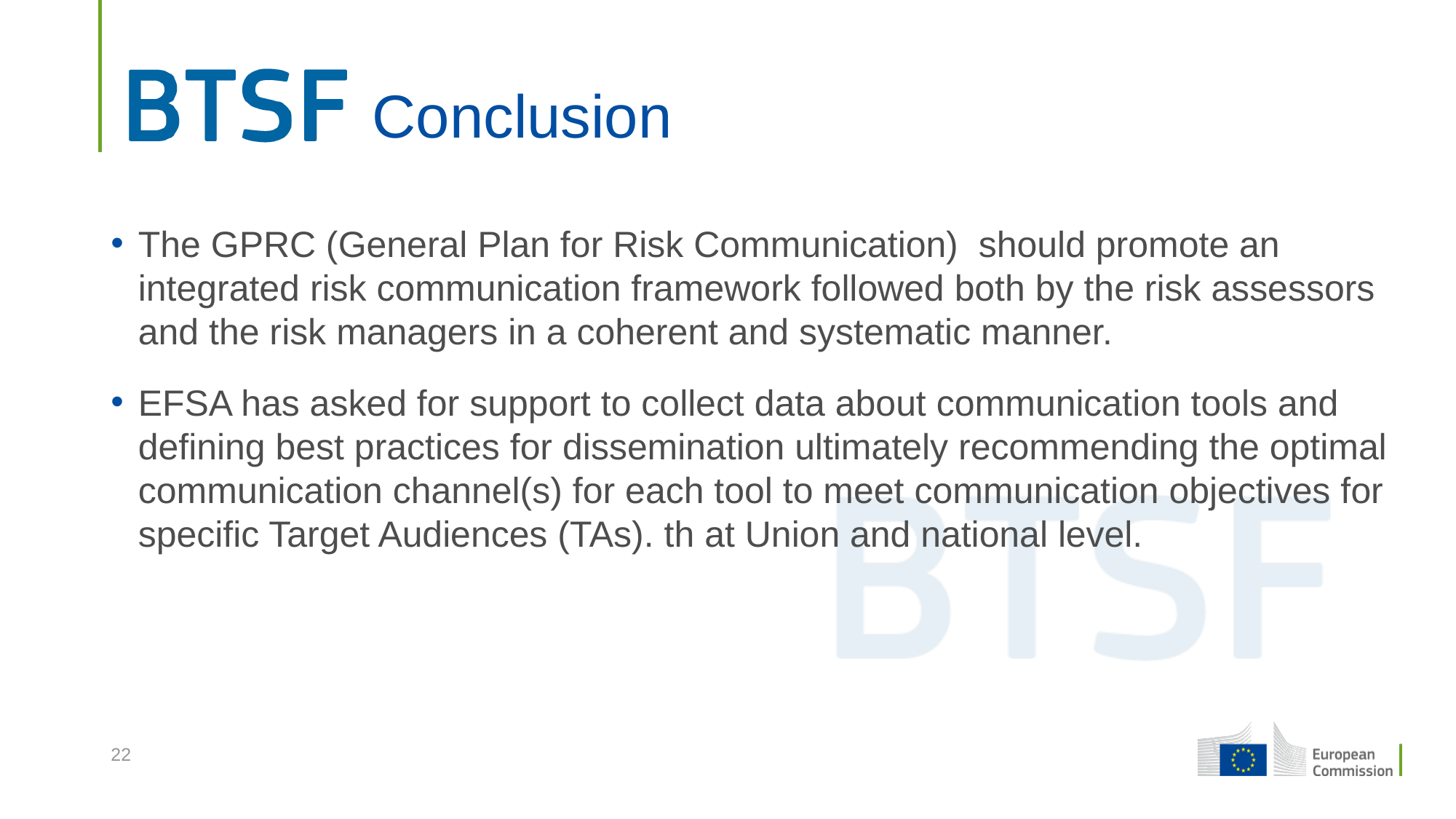

# Conclusion
The GPRC (General Plan for Risk Communication)  should promote an integrated risk communication framework followed both by the risk assessors and the risk managers in a coherent and systematic manner.
EFSA has asked for support to collect data about communication tools and defining best practices for dissemination ultimately recommending the optimal communication channel(s) for each tool to meet communication objectives for specific Target Audiences (TAs). th at Union and national level.
22